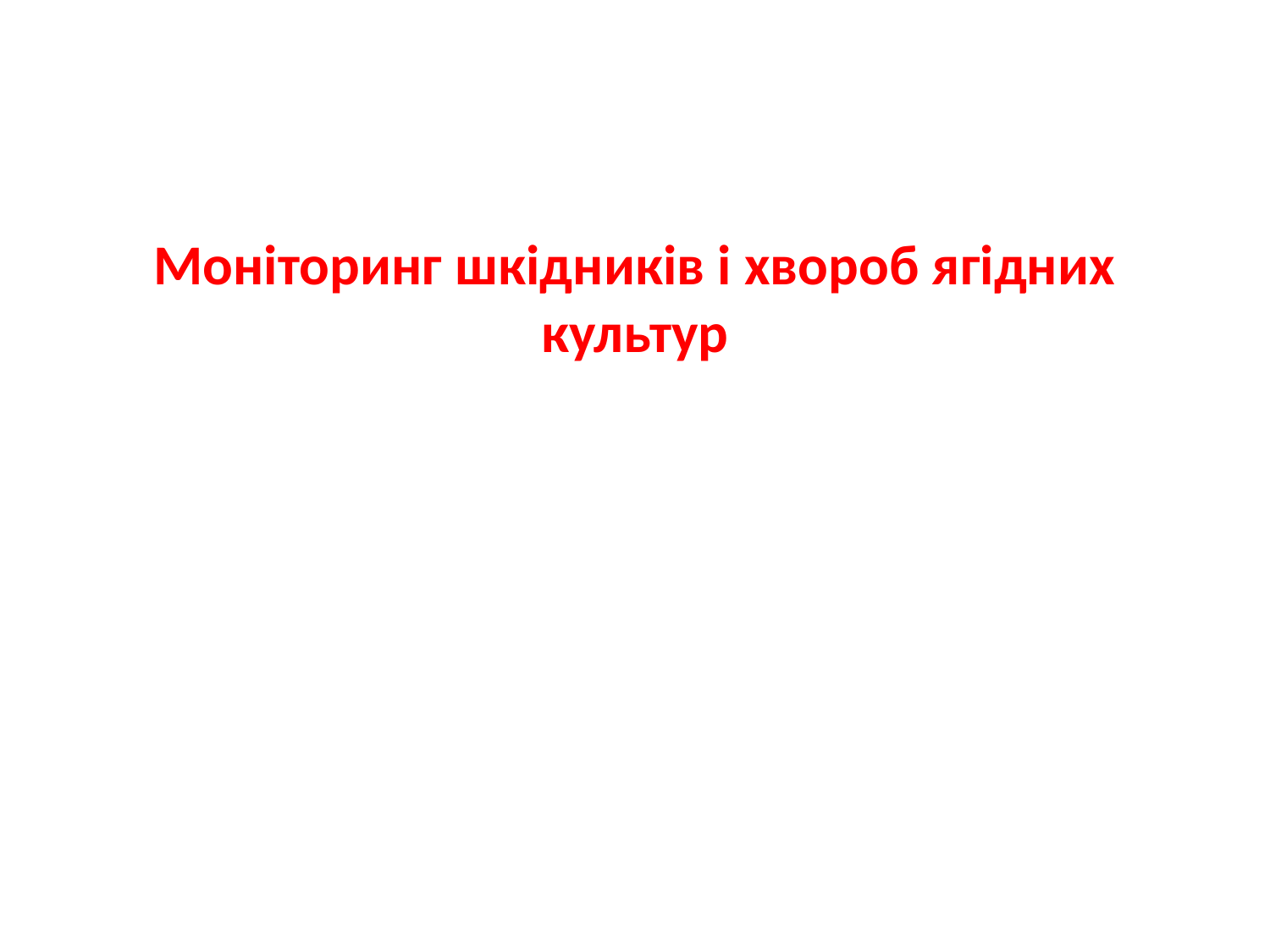

#
Моніторинг шкідників і хвороб ягідних культур